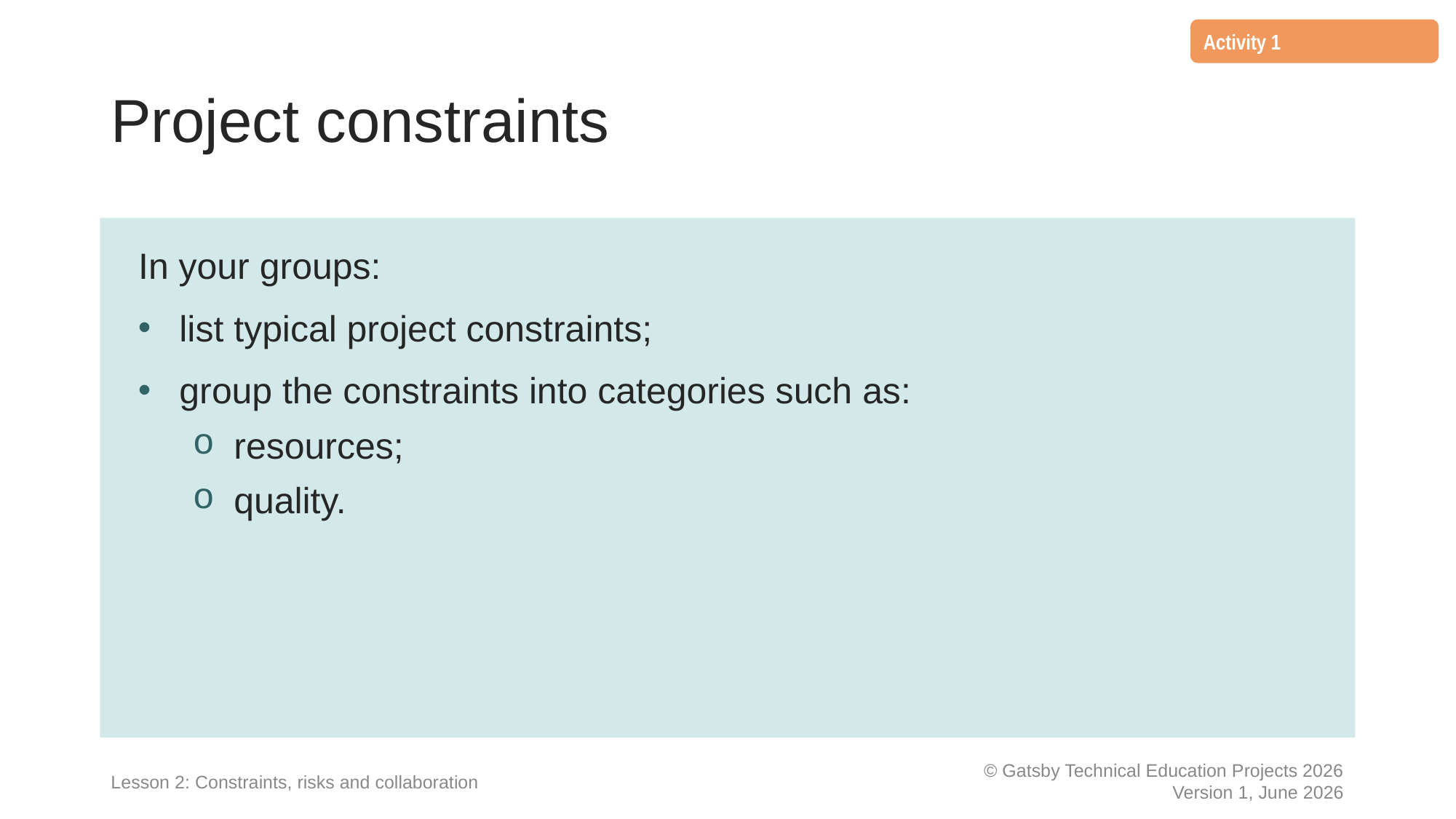

Activity 1
# Project constraints
In your groups:
list typical project constraints;
group the constraints into categories such as:
resources;
quality.
Lesson 2: Constraints, risks and collaboration